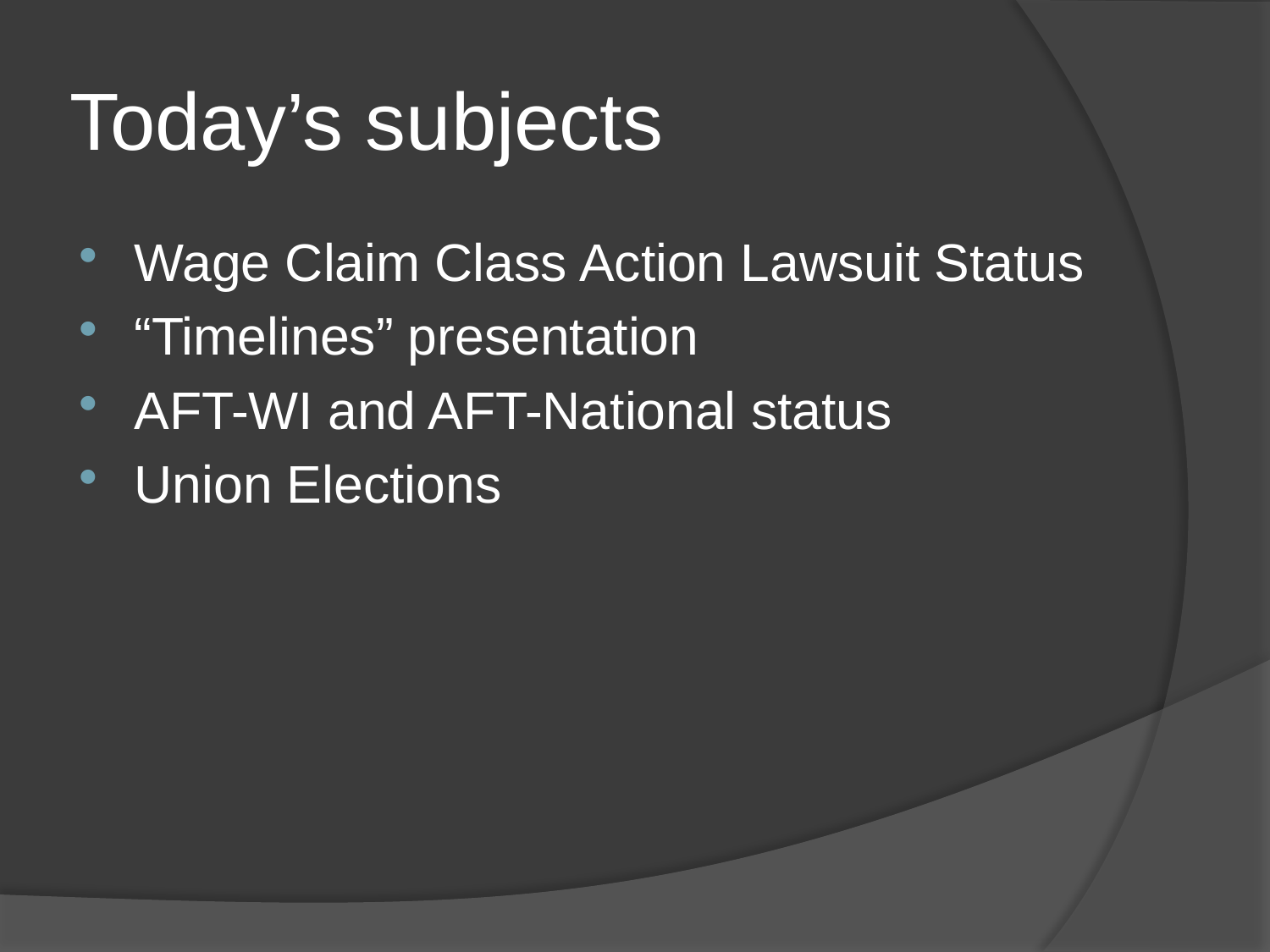

# Today’s subjects
Wage Claim Class Action Lawsuit Status
“Timelines” presentation
AFT-WI and AFT-National status
Union Elections